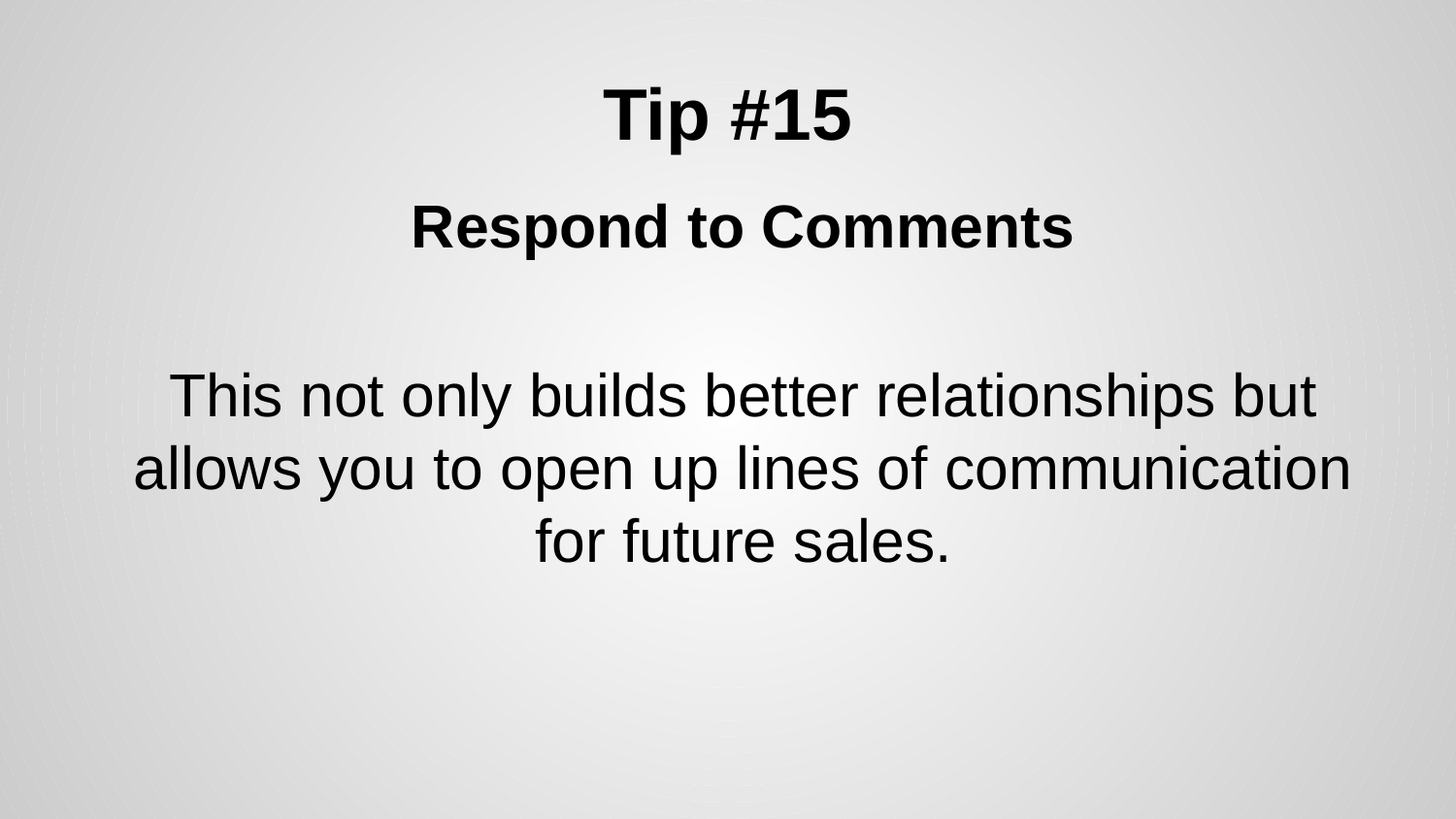

# Tip #15

Respond to Comments

This not only builds better relationships but allows you to open up lines of communication for future sales.